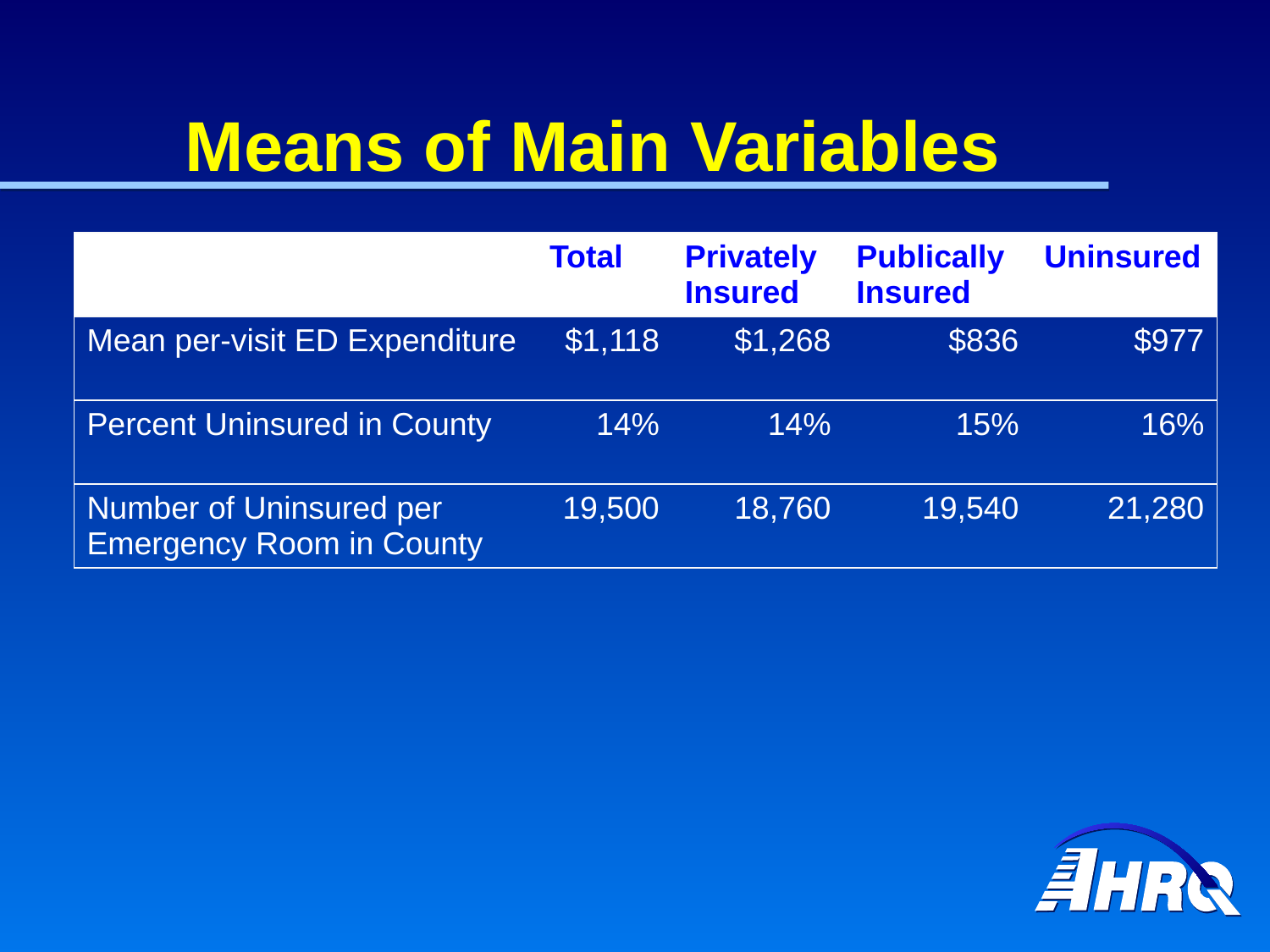

# Means of Main Variables
|  | Total | Privately Insured | Publically Insured | Uninsured |
| --- | --- | --- | --- | --- |
| Mean per-visit ED Expenditure | $1,118 | $1,268 | $836 | $977 |
| Percent Uninsured in County | 14% | 14% | 15% | 16% |
| Number of Uninsured per Emergency Room in County | 19,500 | 18,760 | 19,540 | 21,280 |